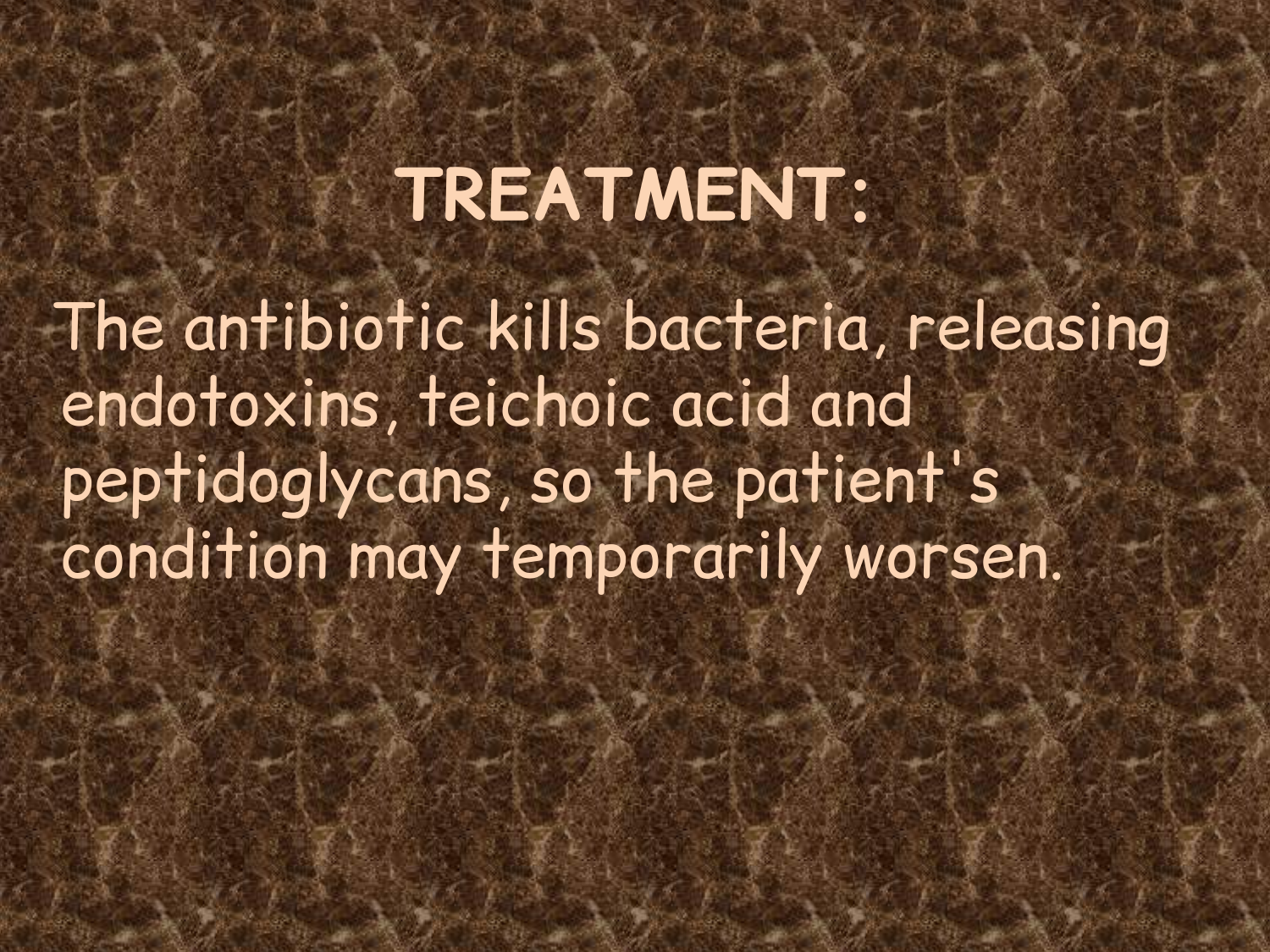

TREATMENT:

   The antibiotic kills bacteria, releasing endotoxins, teichoic acid and peptidoglycans, so the patient's condition may temporarily worsen.

#